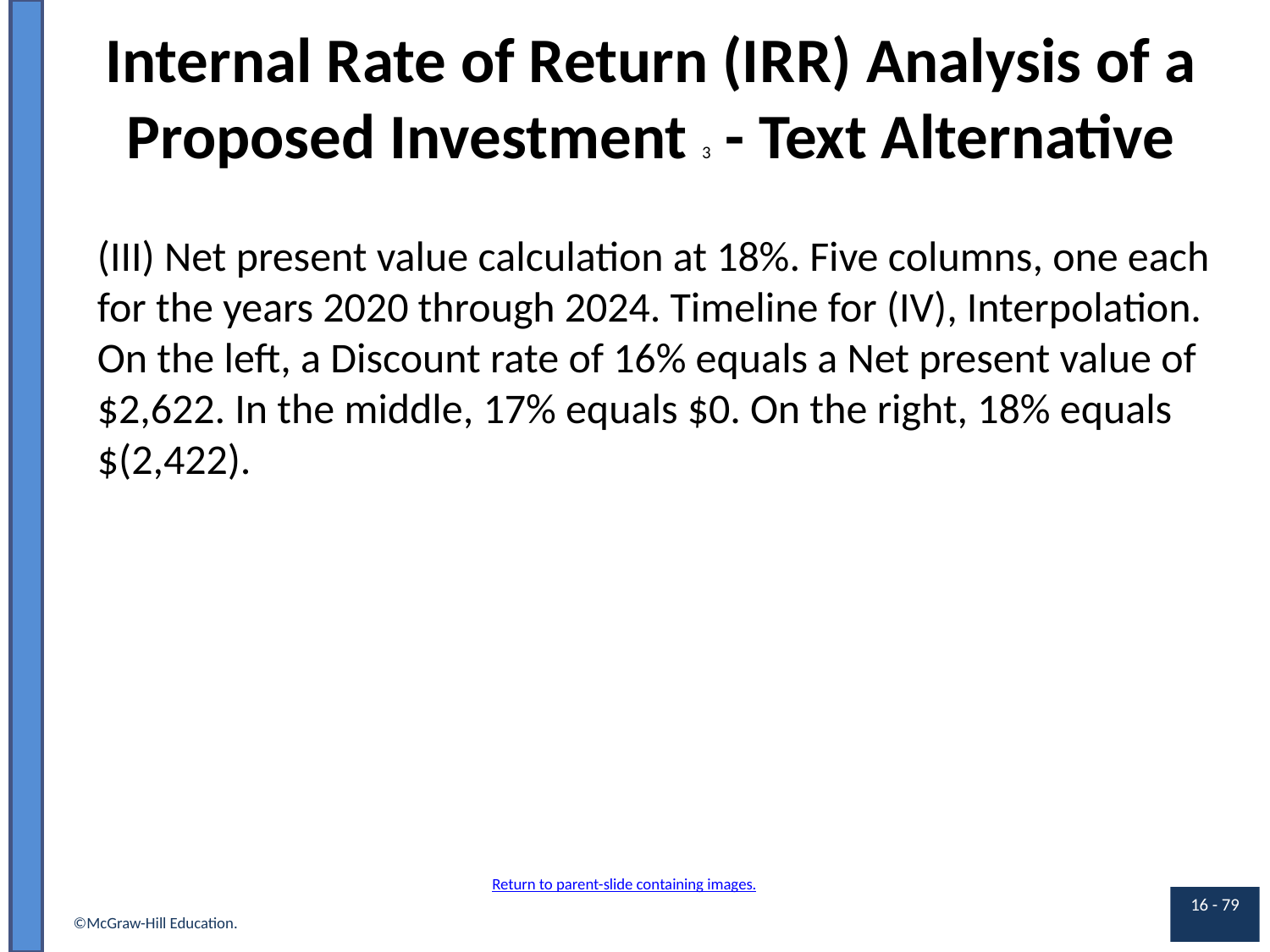

# Internal Rate of Return (I R R) Analysis of a Proposed Investment 3 - Text Alternative
(III) Net present value calculation at 18%. Five columns, one each for the years 2020 through 2024. Timeline for (IV), Interpolation. On the left, a Discount rate of 16% equals a Net present value of $2,622. In the middle, 17% equals $0. On the right, 18% equals $(2,422).
Return to parent-slide containing images.